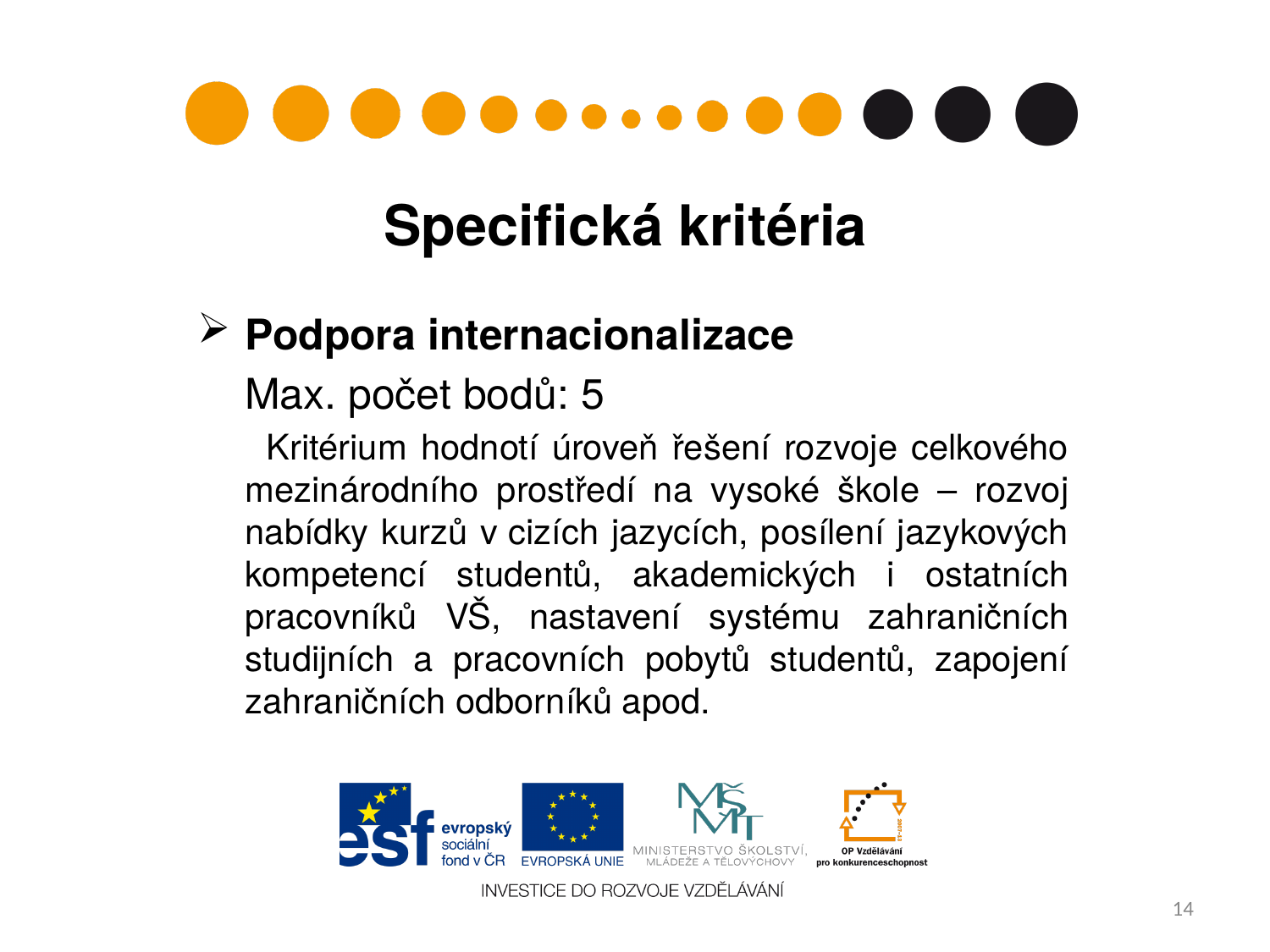

# Specifická kritéria
Podpora internacionalizace
    Max. počet bodů: 5
     Kritérium hodnotí úroveň řešení rozvoje celkového mezinárodního prostředí na vysoké škole – rozvoj nabídky kurzů v cizích jazycích, posílení jazykových kompetencí studentů, akademických i ostatních pracovníků VŠ, nastavení systému zahraničních studijních a pracovních pobytů studentů, zapojení zahraničních odborníků apod.
14